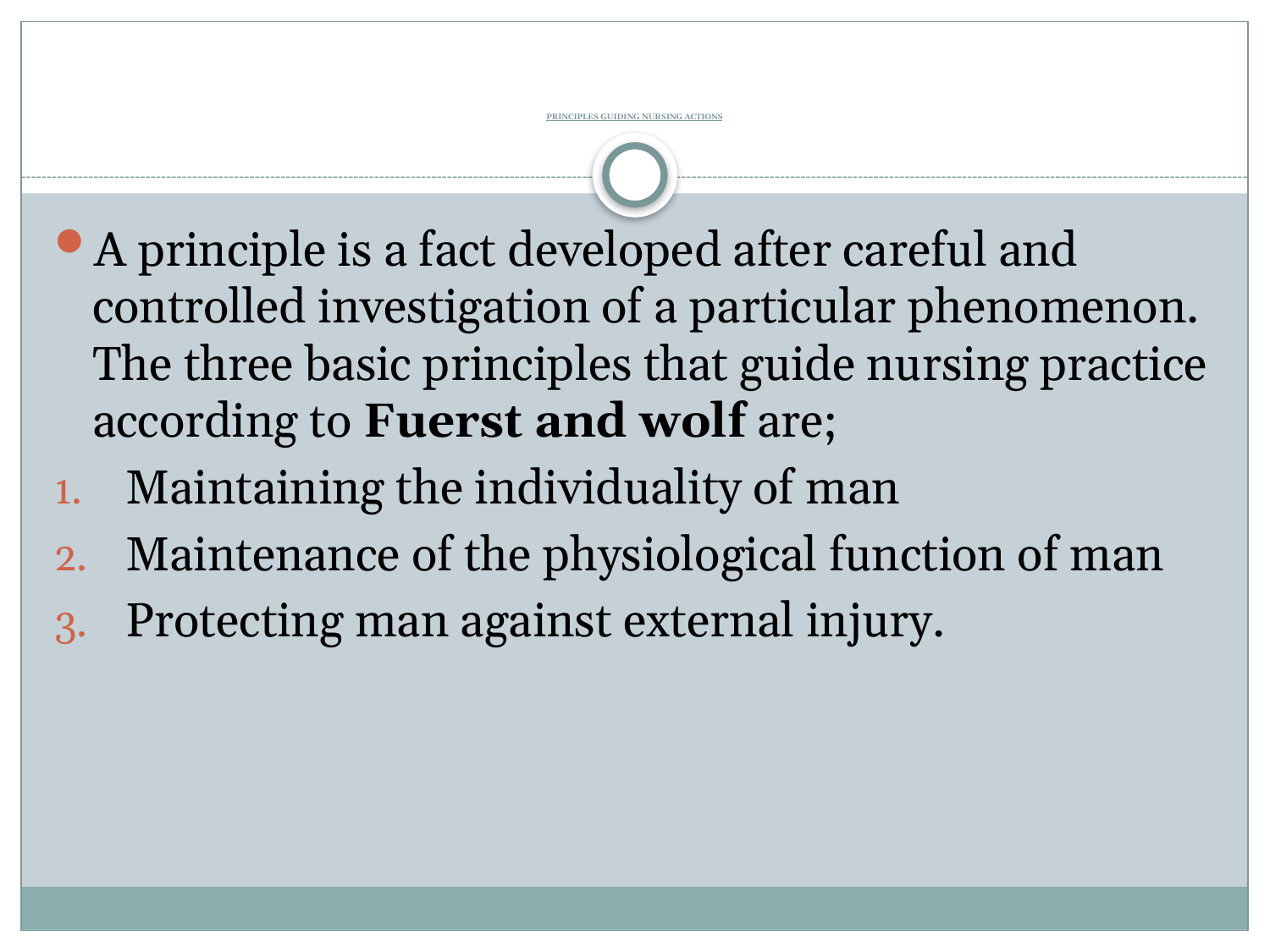

# PRINCIPLES GUIDING NURSING ACTIONS
A principle is a fact developed after careful and controlled investigation of a particular phenomenon. The three basic principles that guide nursing practice according to Fuerst and wolf are;
Maintaining the individuality of man
Maintenance of the physiological function of man
Protecting man against external injury.